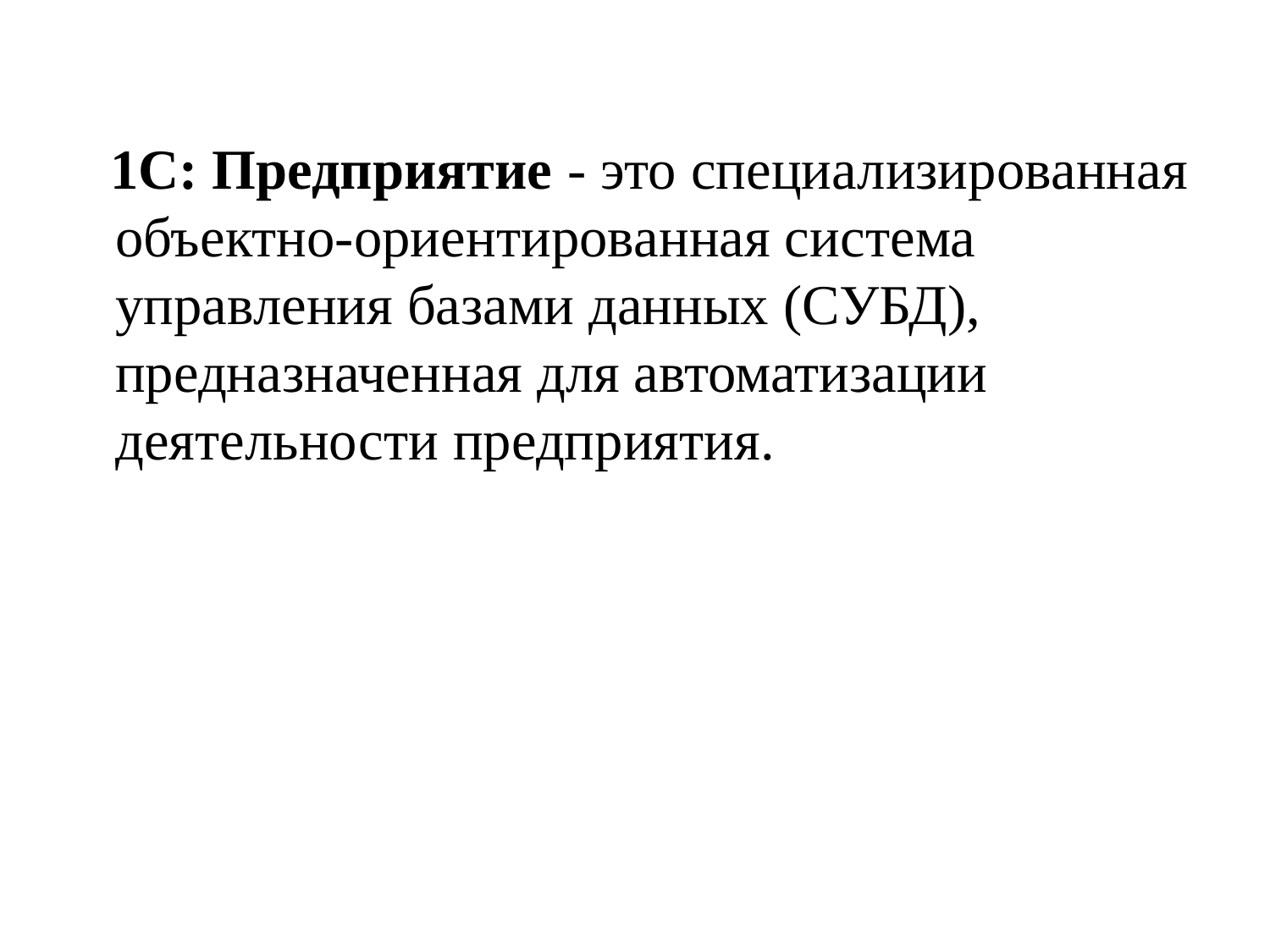

1С: Предприятие - это специализированная объектно-ориентированная система управления базами данных (СУБД), предназначенная для автоматизации деятельности предприятия.